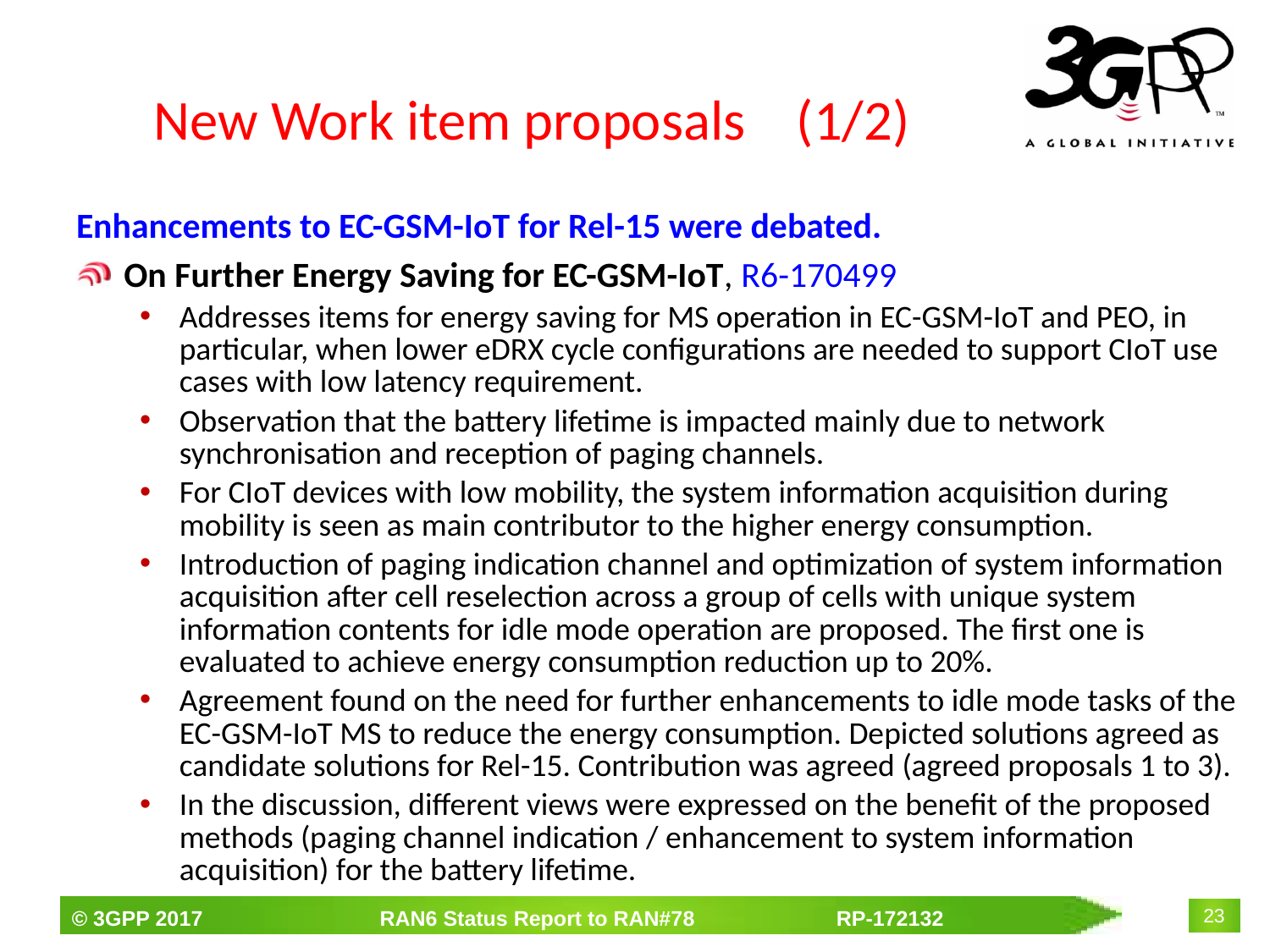

# New Work item proposals    (1/2)
Enhancements to EC-GSM-IoT for Rel-15 were debated.
On Further Energy Saving for EC-GSM-IoT, R6-170499
Addresses items for energy saving for MS operation in EC-GSM-IoT and PEO, in particular, when lower eDRX cycle configurations are needed to support CIoT use cases with low latency requirement.
Observation that the battery lifetime is impacted mainly due to network synchronisation and reception of paging channels.
For CIoT devices with low mobility, the system information acquisition during mobility is seen as main contributor to the higher energy consumption.
Introduction of paging indication channel and optimization of system information acquisition after cell reselection across a group of cells with unique system information contents for idle mode operation are proposed. The first one is evaluated to achieve energy consumption reduction up to 20%.
Agreement found on the need for further enhancements to idle mode tasks of the EC-GSM-IoT MS to reduce the energy consumption. Depicted solutions agreed as candidate solutions for Rel-15. Contribution was agreed (agreed proposals 1 to 3).
In the discussion, different views were expressed on the benefit of the proposed methods (paging channel indication / enhancement to system information acquisition) for the battery lifetime.